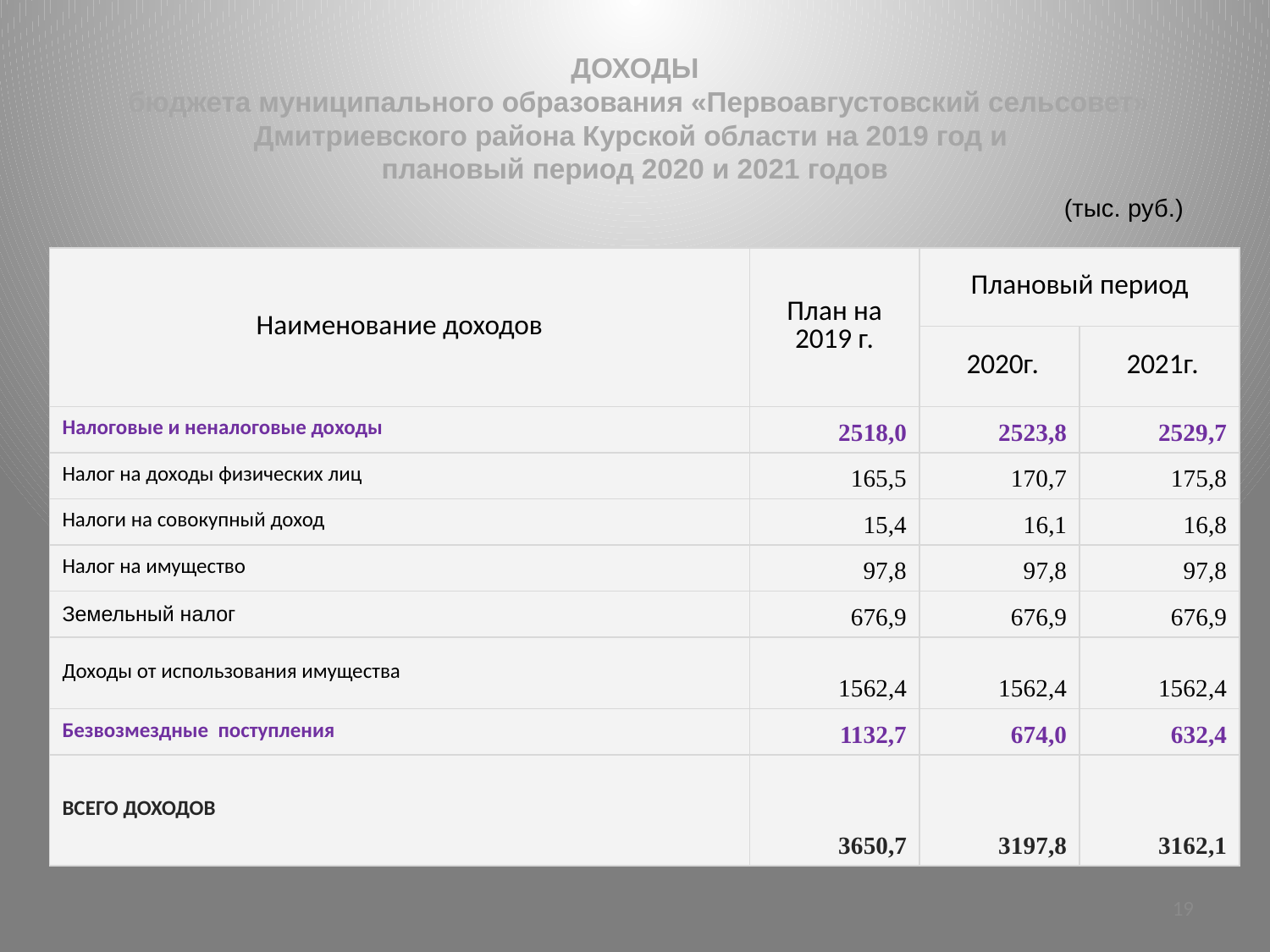

ДОХОДЫ
 бюджета муниципального образования «Первоавгустовский сельсовет» Дмитриевского района Курской области на 2019 год и
плановый период 2020 и 2021 годов
                                                                                                              (тыс. руб.)

| Наименование доходов | План на 2019 г. | Плановый период |  |
| --- | --- | --- | --- |
|  |  | 2020г. | 2021г. |
| Налоговые и неналоговые доходы | 2518,0 | 2523,8 | 2529,7 |
| Налог на доходы физических лиц | 165,5 | 170,7 | 175,8 |
| Налоги на совокупный доход | 15,4 | 16,1 | 16,8 |
| Налог на имущество | 97,8 | 97,8 | 97,8 |
| Земельный налог | 676,9 | 676,9 | 676,9 |
| Доходы от использования имущества | 1562,4 | 1562,4 | 1562,4 |
| Безвозмездные поступления | 1132,7 | 674,0 | 632,4 |
| ВСЕГО ДОХОДОВ | 3650,7 | 3197,8 | 3162,1 |
19